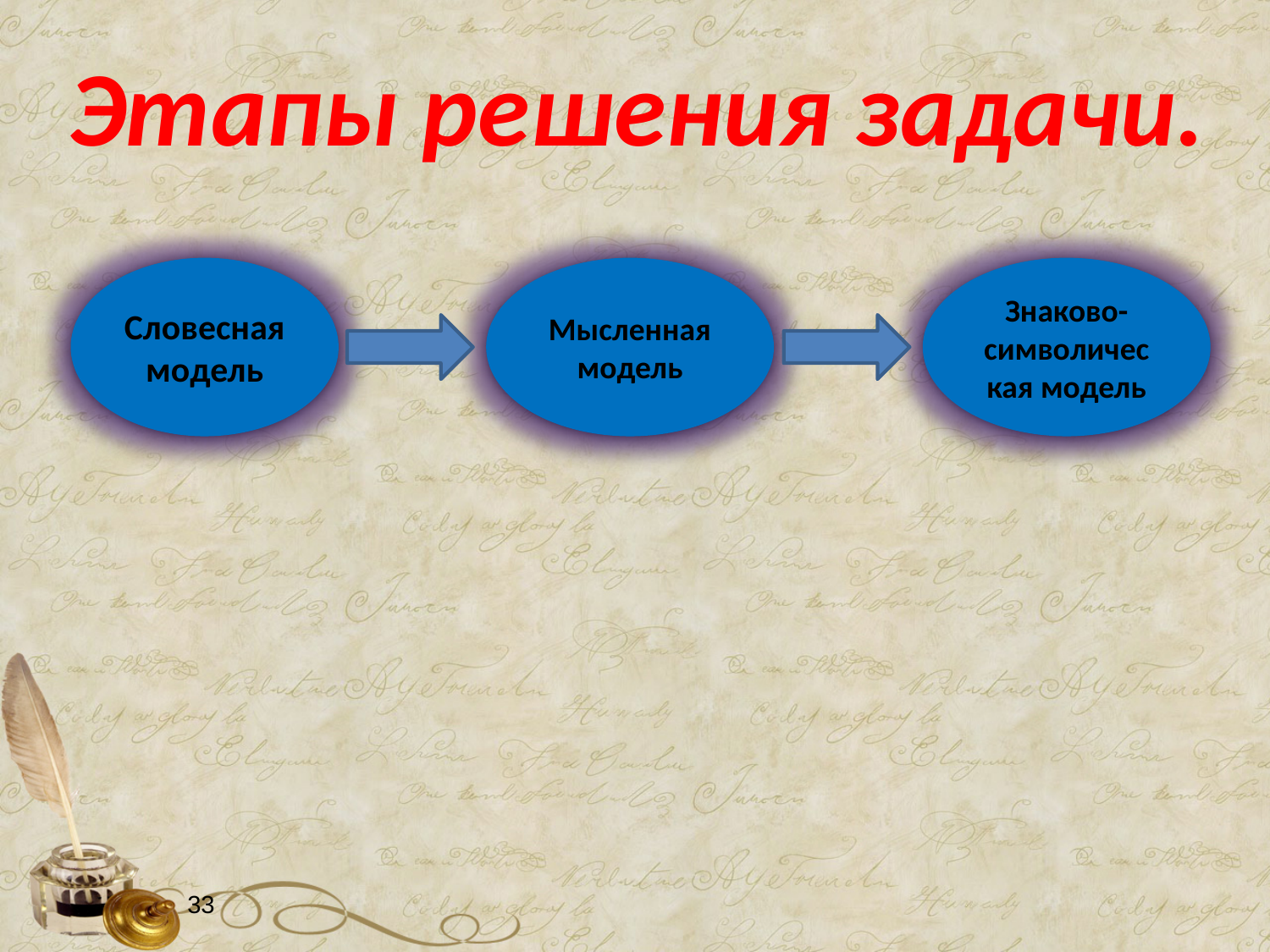

# Этапы решения задачи.
Словесная модель
Мысленная модель
Знаково-символическая модель

33